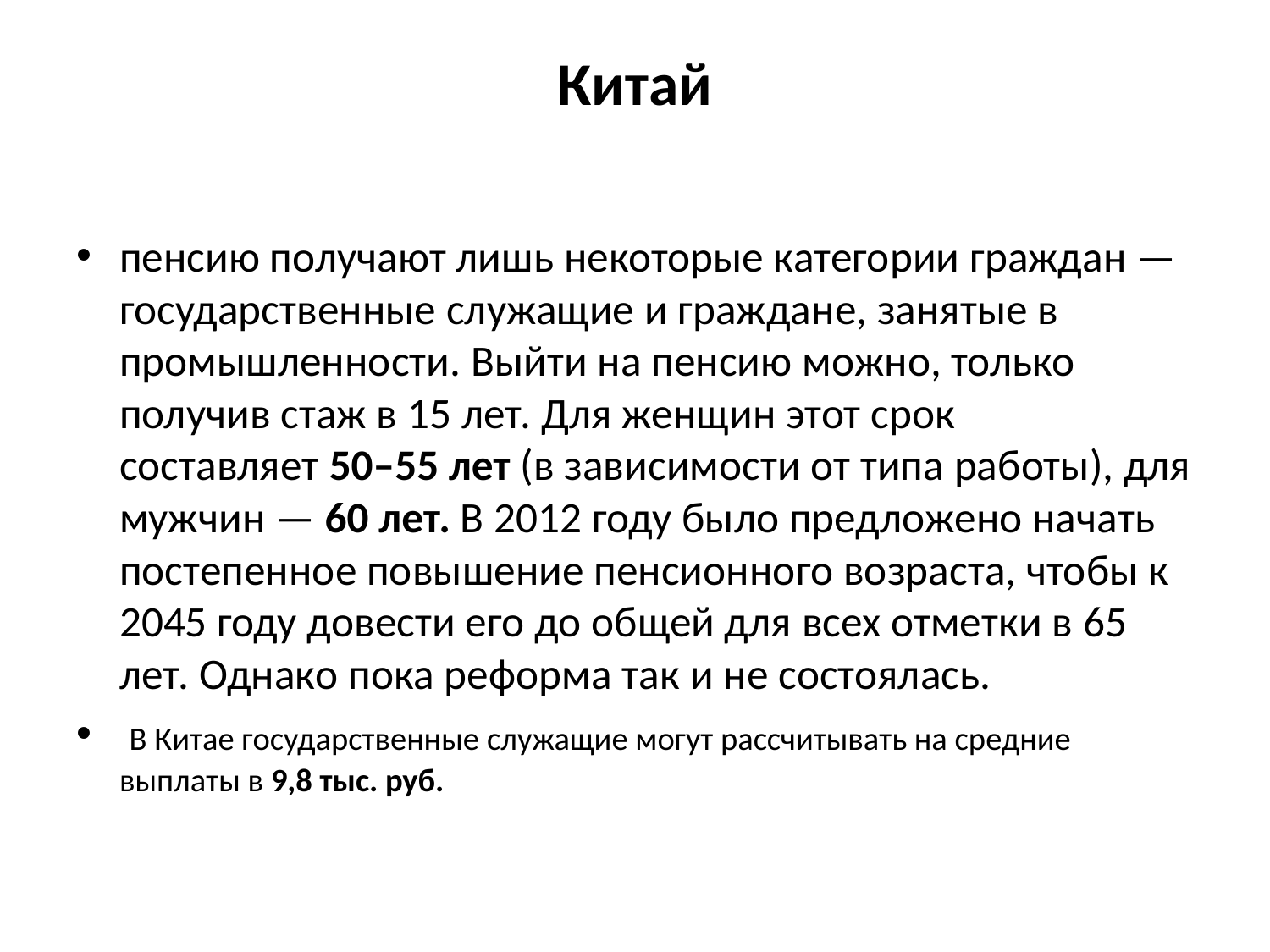

# Китай
пенсию получают лишь некоторые категории граждан — государственные служащие и граждане, занятые в промышленности. Выйти на пенсию можно, только получив стаж в 15 лет. Для женщин этот срок составляет 50–55 лет (в зависимости от типа работы), для мужчин — 60 лет. В 2012 году было предложено начать постепенное повышение пенсионного возраста, чтобы к 2045 году довести его до общей для всех отметки в 65 лет. Однако пока реформа так и не состоялась.
 В Китае государственные служащие могут рассчитывать на средние выплаты в 9,8 тыс. руб.